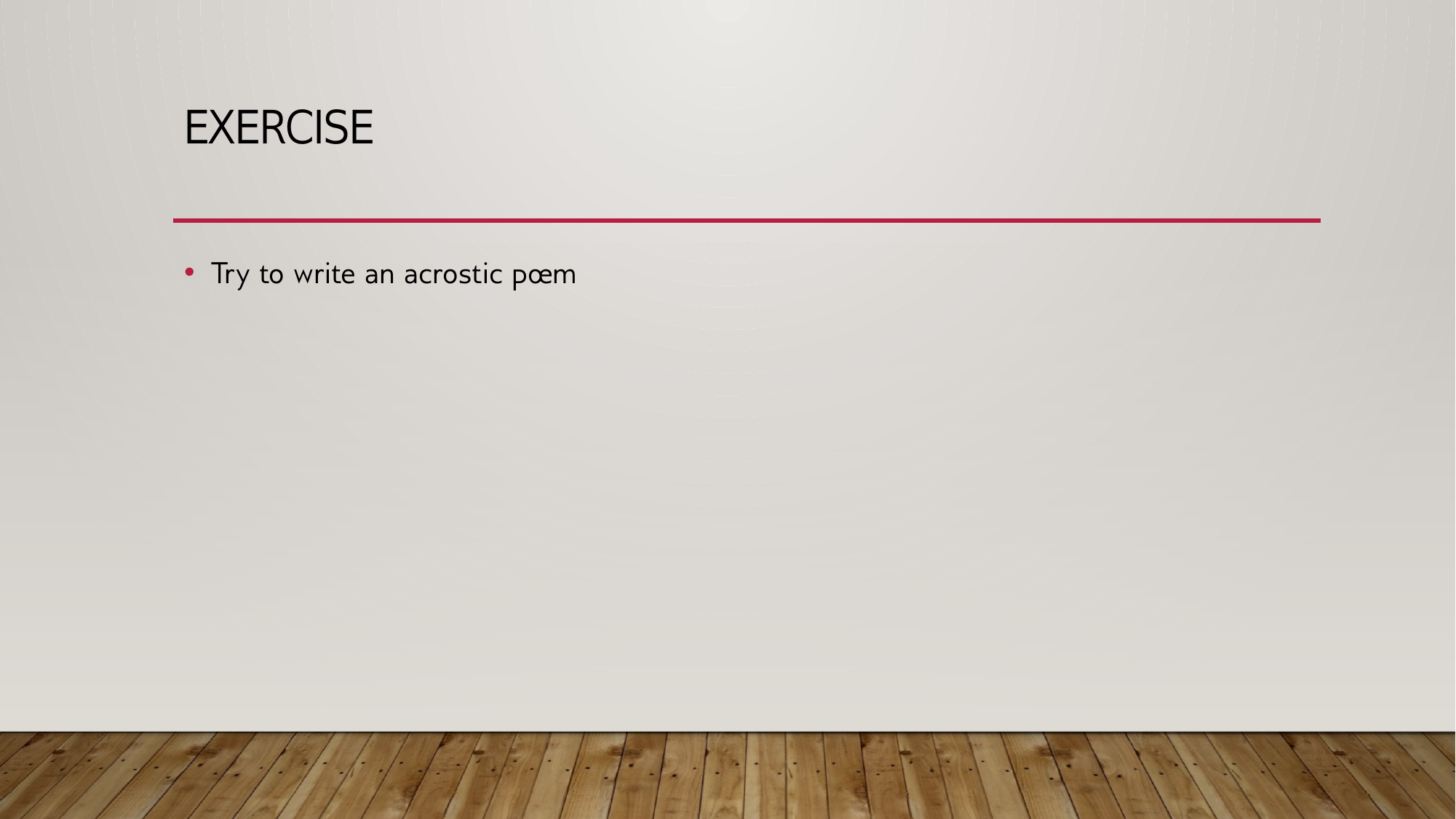

# exercise
Try to write an acrostic poem